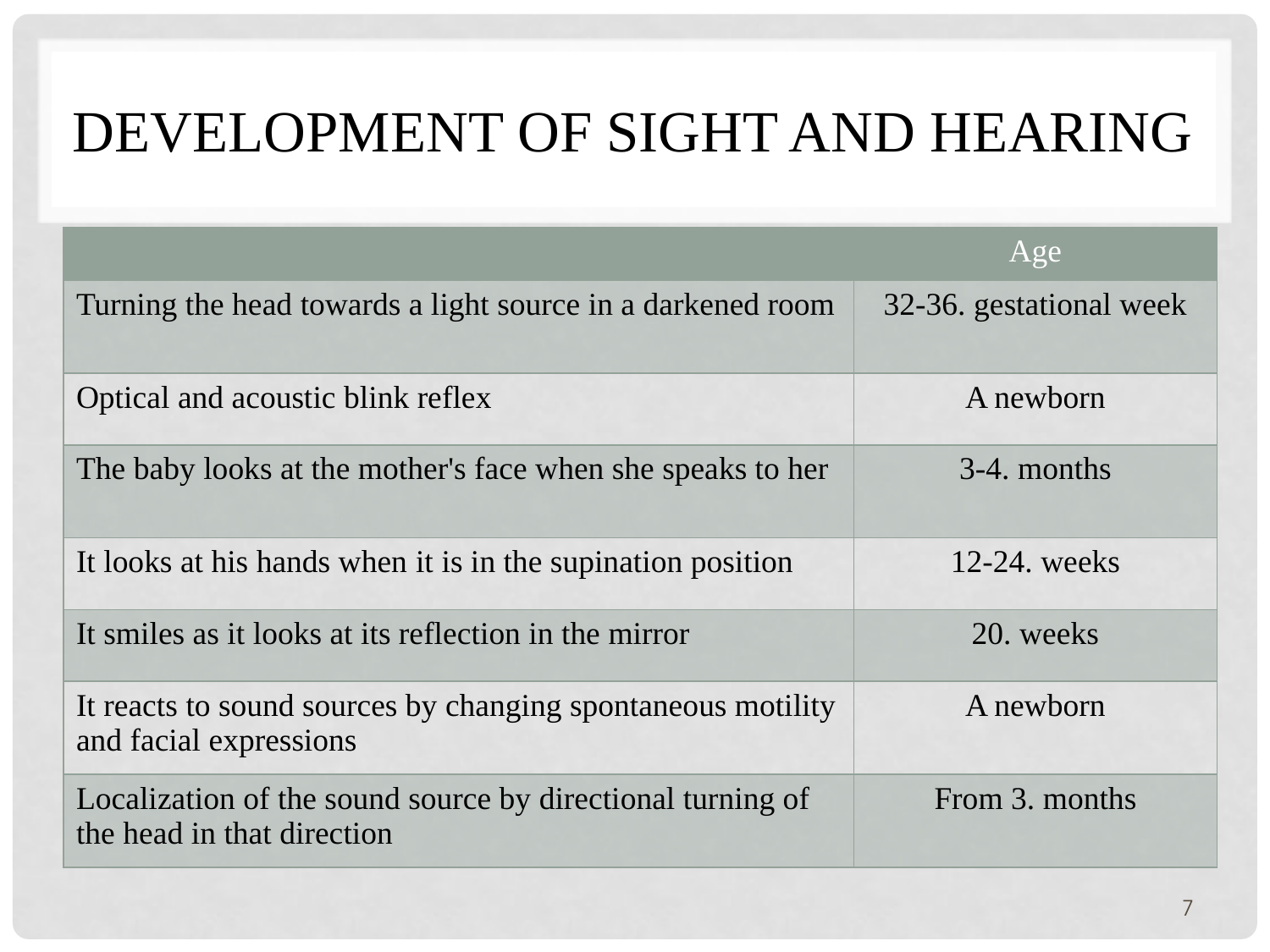

# Development of sight and hearing
|  | Age |
| --- | --- |
| Turning the head towards a light source in a darkened room | 32-36. gestational week |
| Optical and acoustic blink reflex | A newborn |
| The baby looks at the mother's face when she speaks to her | 3-4. months |
| It looks at his hands when it is in the supination position | 12-24. weeks |
| It smiles as it looks at its reflection in the mirror | 20. weeks |
| It reacts to sound sources by changing spontaneous motility and facial expressions | A newborn |
| Localization of the sound source by directional turning of the head in that direction | From 3. months |

7